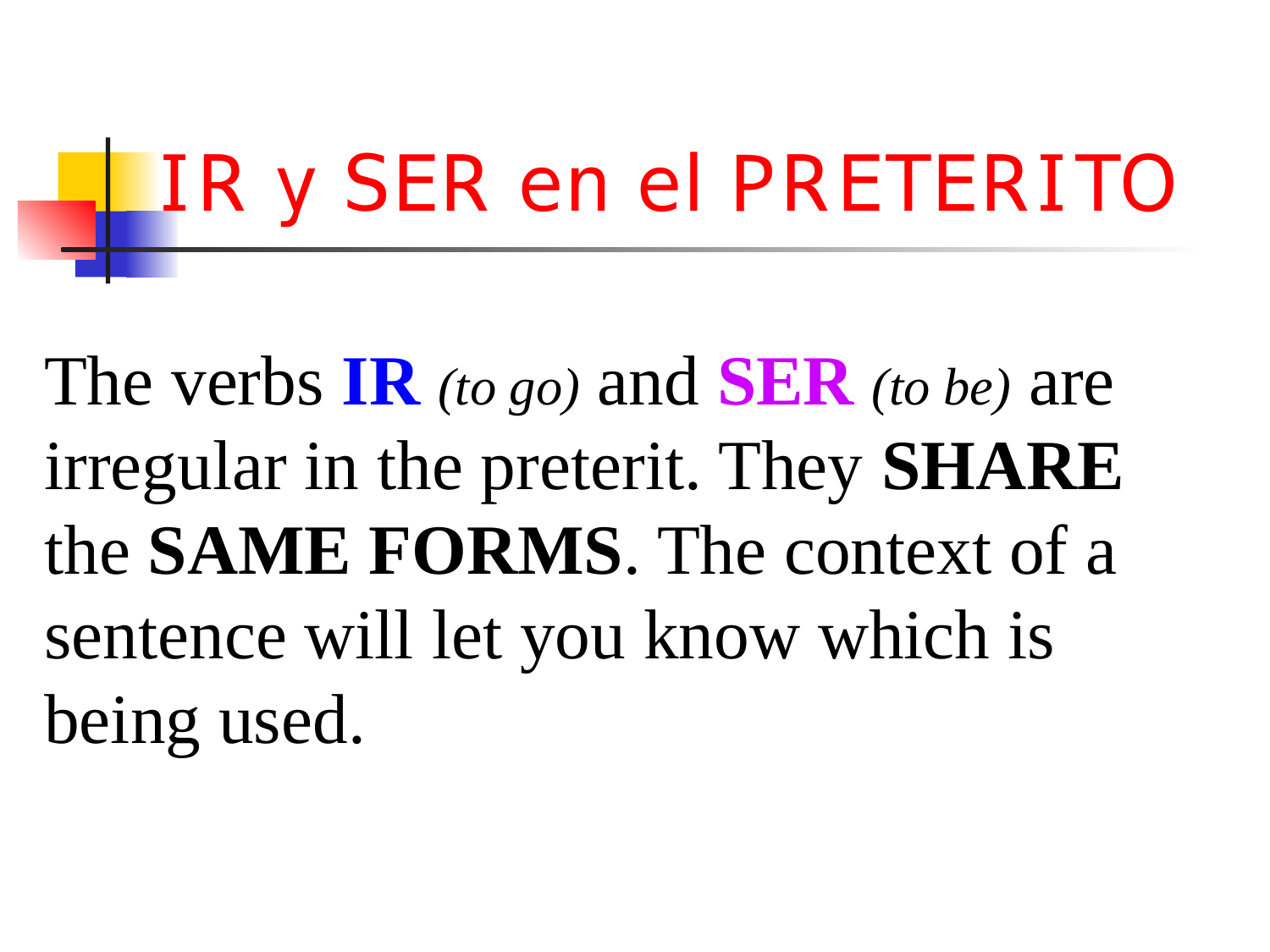

# IR y SER en el PRETERITO
The verbs IR (to go) and SER (to be) are
irregular in the preterit. They SHARE the SAME FORMS. The context of a sentence will let you know which is being used.